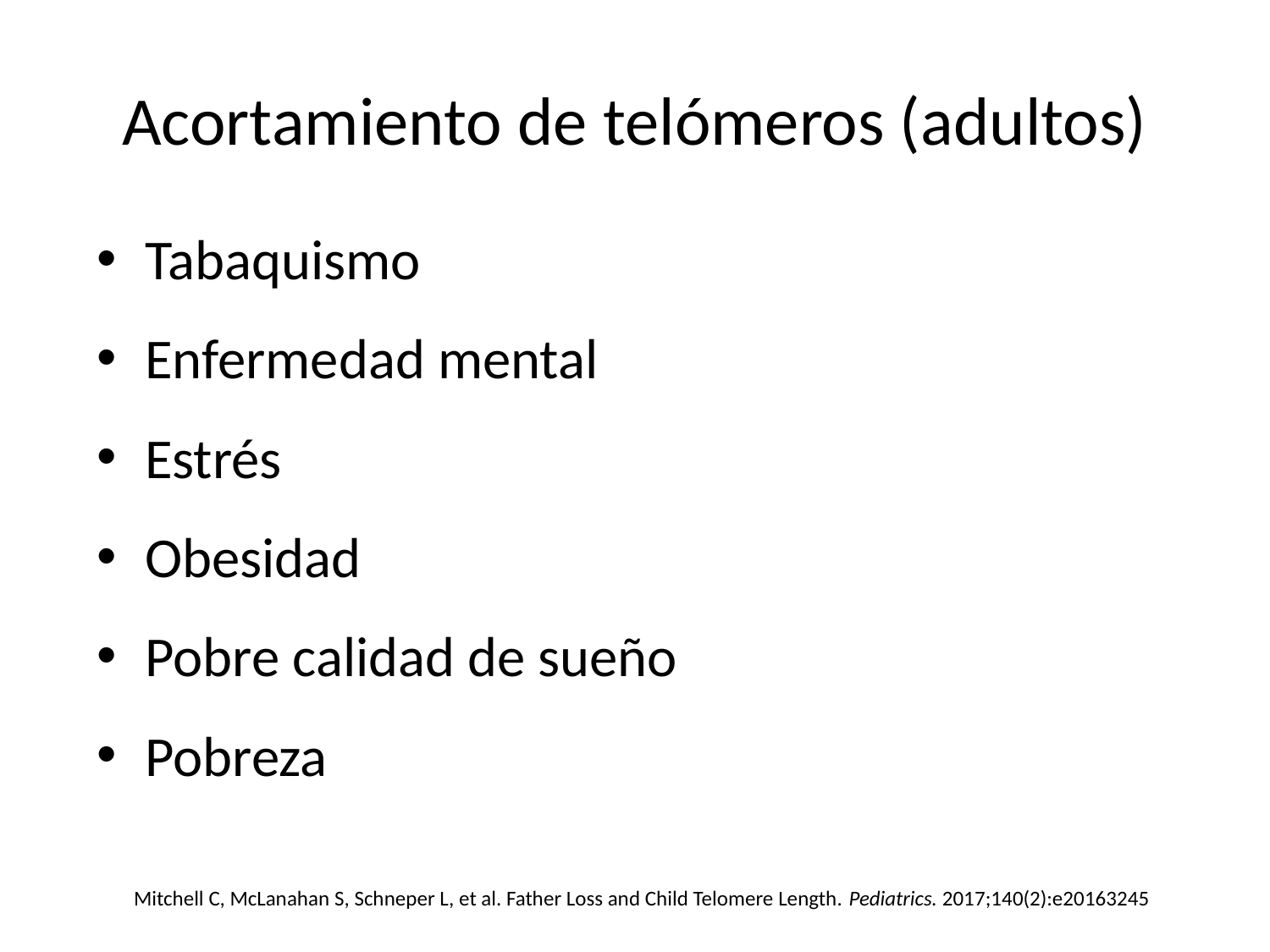

# Acortamiento de telómeros (adultos)
Tabaquismo
Enfermedad mental
Estrés
Obesidad
Pobre calidad de sueño
Pobreza
Mitchell C, McLanahan S, Schneper L, et al. Father Loss and Child Telomere Length. Pediatrics. 2017;140(2):e20163245